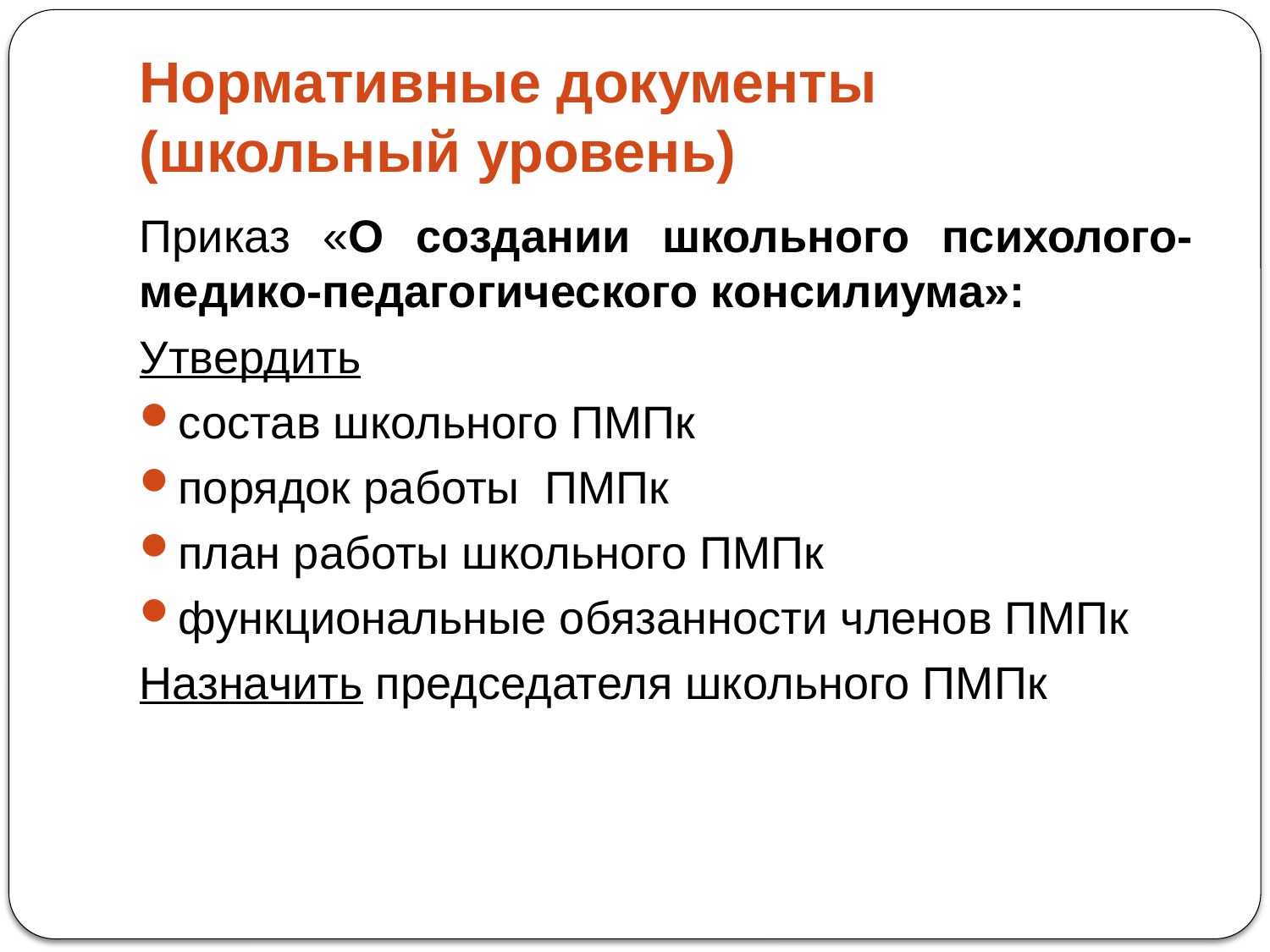

# Нормативные документы (школьный уровень)
Приказ «О создании школьного психолого-медико-педагогического консилиума»:
Утвердить
состав школьного ПМПк
порядок работы  ПМПк
план работы школьного ПМПк
функциональные обязанности членов ПМПк
Назначить председателя школьного ПМПк